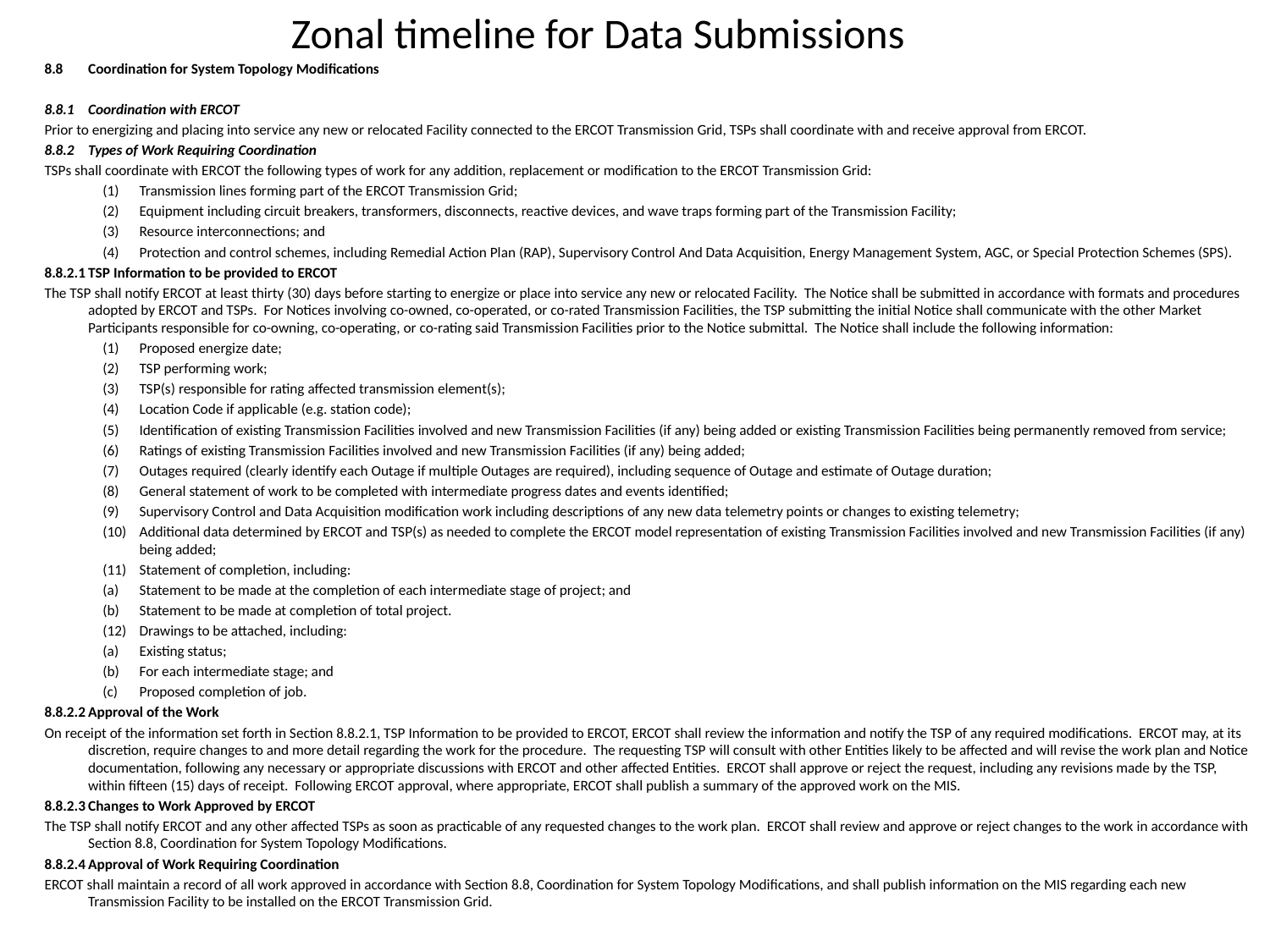

# Zonal timeline for Data Submissions
8.8	Coordination for System Topology Modifications

8.8.1	Coordination with ERCOT
Prior to energizing and placing into service any new or relocated Facility connected to the ERCOT Transmission Grid, TSPs shall coordinate with and receive approval from ERCOT.
8.8.2	Types of Work Requiring Coordination
TSPs shall coordinate with ERCOT the following types of work for any addition, replacement or modification to the ERCOT Transmission Grid:
(1)	Transmission lines forming part of the ERCOT Transmission Grid;
(2)	Equipment including circuit breakers, transformers, disconnects, reactive devices, and wave traps forming part of the Transmission Facility;
(3)	Resource interconnections; and
(4)	Protection and control schemes, including Remedial Action Plan (RAP), Supervisory Control And Data Acquisition, Energy Management System, AGC, or Special Protection Schemes (SPS).
8.8.2.1	TSP Information to be provided to ERCOT
The TSP shall notify ERCOT at least thirty (30) days before starting to energize or place into service any new or relocated Facility.  The Notice shall be submitted in accordance with formats and procedures adopted by ERCOT and TSPs.  For Notices involving co-owned, co-operated, or co-rated Transmission Facilities, the TSP submitting the initial Notice shall communicate with the other Market Participants responsible for co-owning, co-operating, or co-rating said Transmission Facilities prior to the Notice submittal.  The Notice shall include the following information:
(1)	Proposed energize date;
(2)	TSP performing work;
(3)	TSP(s) responsible for rating affected transmission element(s);
(4)	Location Code if applicable (e.g. station code);
(5)	Identification of existing Transmission Facilities involved and new Transmission Facilities (if any) being added or existing Transmission Facilities being permanently removed from service;
(6)	Ratings of existing Transmission Facilities involved and new Transmission Facilities (if any) being added;
(7)	Outages required (clearly identify each Outage if multiple Outages are required), including sequence of Outage and estimate of Outage duration;
(8)	General statement of work to be completed with intermediate progress dates and events identified;
(9)	Supervisory Control and Data Acquisition modification work including descriptions of any new data telemetry points or changes to existing telemetry;
(10)	Additional data determined by ERCOT and TSP(s) as needed to complete the ERCOT model representation of existing Transmission Facilities involved and new Transmission Facilities (if any) being added;
(11)	Statement of completion, including:
(a)	Statement to be made at the completion of each intermediate stage of project; and
(b)	Statement to be made at completion of total project.
(12)	Drawings to be attached, including:
(a)	Existing status;
(b)	For each intermediate stage; and
(c)	Proposed completion of job.
8.8.2.2	Approval of the Work
On receipt of the information set forth in Section 8.8.2.1, TSP Information to be provided to ERCOT, ERCOT shall review the information and notify the TSP of any required modifications.  ERCOT may, at its discretion, require changes to and more detail regarding the work for the procedure.  The requesting TSP will consult with other Entities likely to be affected and will revise the work plan and Notice documentation, following any necessary or appropriate discussions with ERCOT and other affected Entities.  ERCOT shall approve or reject the request, including any revisions made by the TSP, within fifteen (15) days of receipt.  Following ERCOT approval, where appropriate, ERCOT shall publish a summary of the approved work on the MIS.
8.8.2.3	Changes to Work Approved by ERCOT
The TSP shall notify ERCOT and any other affected TSPs as soon as practicable of any requested changes to the work plan.  ERCOT shall review and approve or reject changes to the work in accordance with Section 8.8, Coordination for System Topology Modifications.
8.8.2.4	Approval of Work Requiring Coordination
ERCOT shall maintain a record of all work approved in accordance with Section 8.8, Coordination for System Topology Modifications, and shall publish information on the MIS regarding each new Transmission Facility to be installed on the ERCOT Transmission Grid.